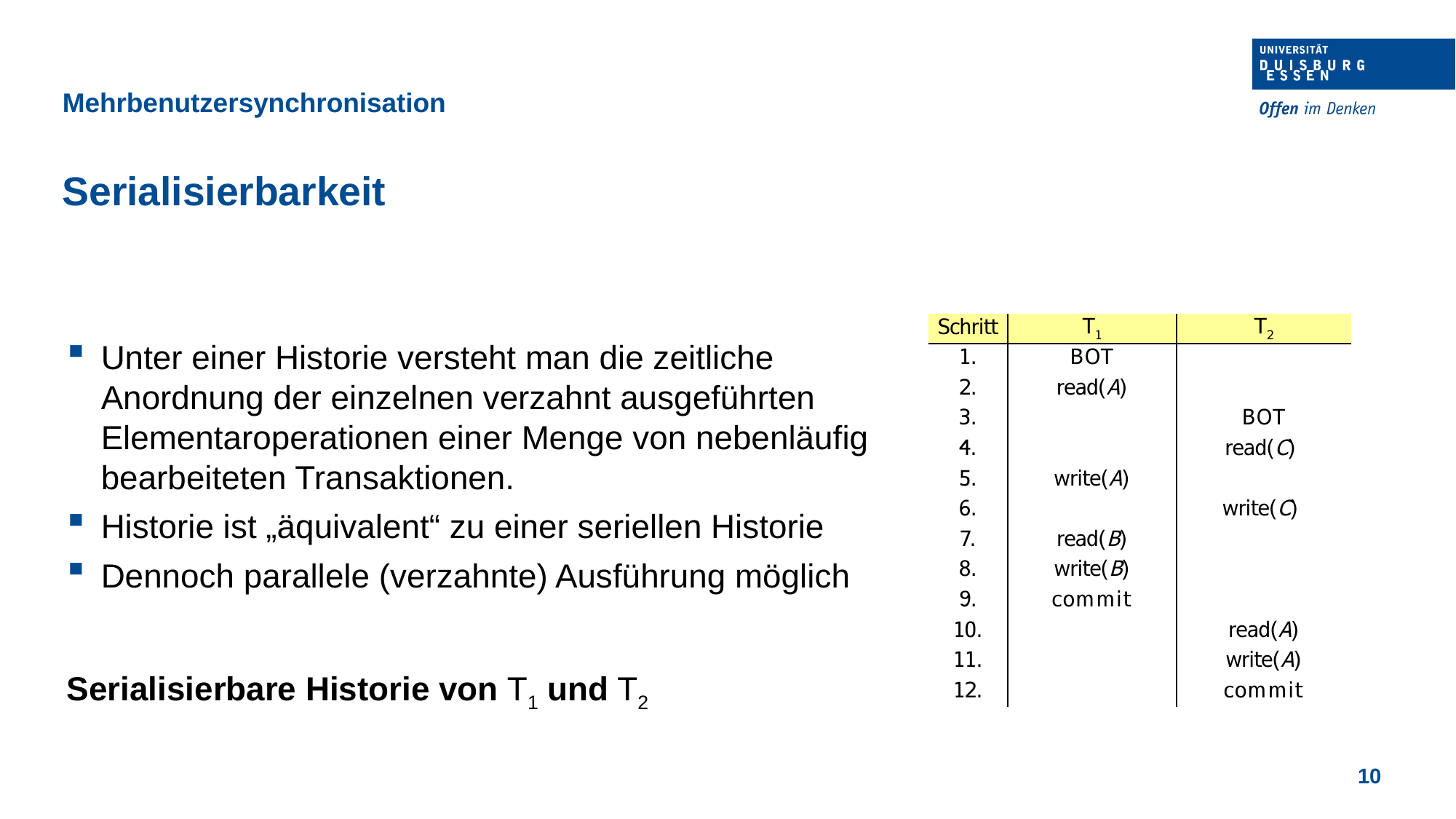

Mehrbenutzersynchronisation
Serialisierbarkeit
| Schritt | T1 | T2 |
| --- | --- | --- |
| 1. | BOT |  |
| 2. | read(A) |  |
| 3. |  | BOT |
| 4. |  | read(C) |
| 5. | write(A) |  |
| 6. |  | write(C) |
| 7. | read(B) |  |
| 8. | write(B) |  |
| 9. | commit |  |
| 10. |  | read(A) |
| 11. |  | write(A) |
| 12. |  | commit |
Unter einer Historie versteht man die zeitliche Anordnung der einzelnen verzahnt ausgeführten Elementaroperationen einer Menge von nebenläufig bearbeiteten Transaktionen.
Historie ist „äquivalent“ zu einer seriellen Historie
Dennoch parallele (verzahnte) Ausführung möglich

Serialisierbare Historie von T1 und T2

10